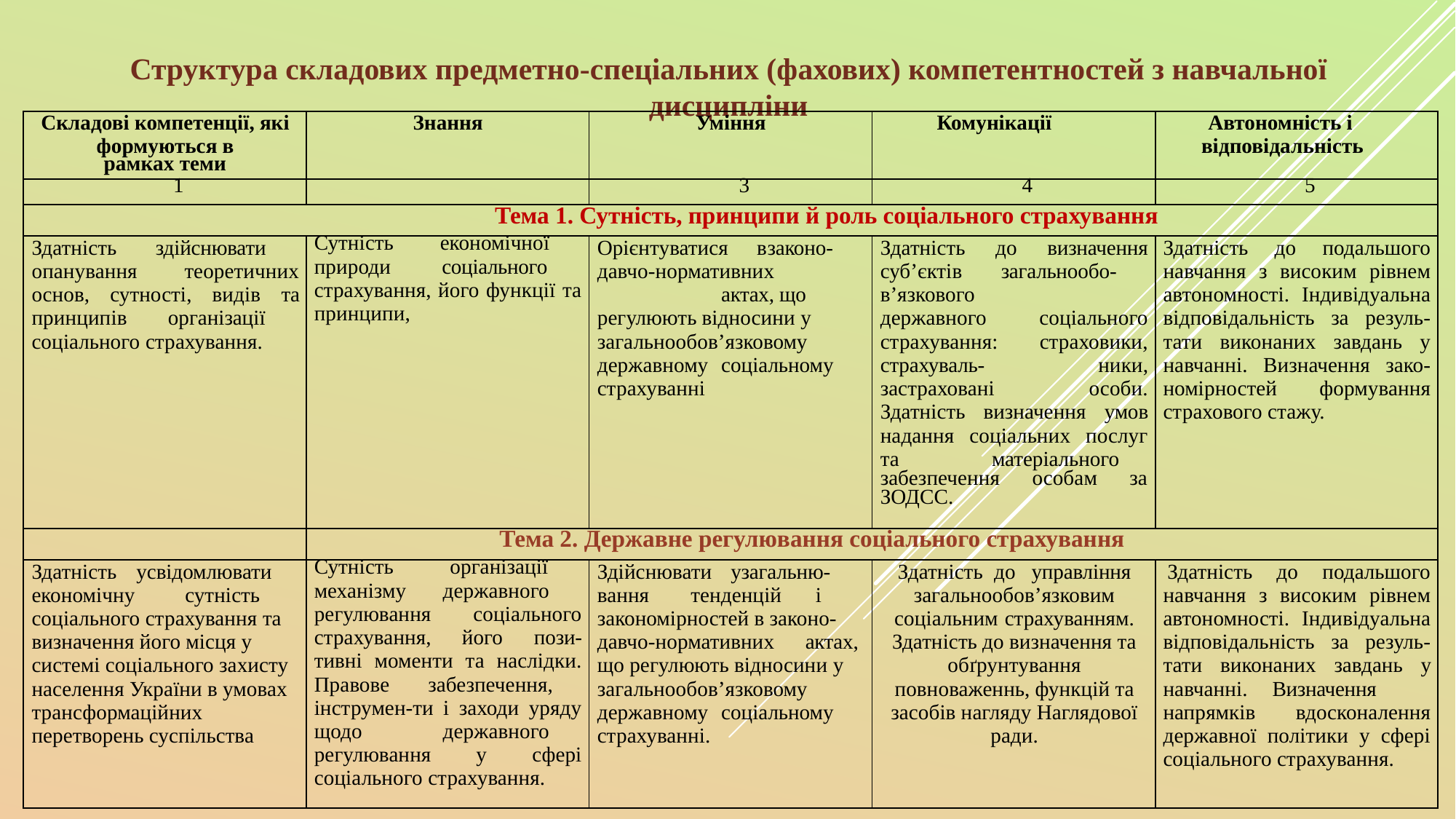

Структура складових предметно-спеціальних (фахових) компетентностей з навчальної дисципліни
| Складові компетенції, які формуються в рамках теми | Знання | Уміння | Комунікації | Автономність і відповідальність |
| --- | --- | --- | --- | --- |
| 1 |  | 3 | 4 | 5 |
| Тема 1. Сутність, принципи й роль соціального страхування |  |  |  |  |
| Здатність здійснювати опанування теоретичних основ, сутності, видів та принципів організації соціального страхування. | Сутність економічної природи соціального страхування, його функції та принципи, | Орієнтуватися в законо- давчо-нормативних актах, що регулюють відносини у загальнообов’язковому державному соціальному страхуванні | Здатність до визначення суб’єктів загальнообо- в’язкового державного соціального страхування: страховики, страхуваль- ники, застраховані особи. Здатність визначення умов надання соціальних послуг та матеріального забезпечення особам за ЗОДСС. | Здатність до подальшого навчання з високим рівнем автономності. Індивідуальна відповідальність за резуль- тати виконаних завдань у навчанні. Визначення зако- номірностей формування страхового стажу. |
|  | Тема 2. Державне регулювання соціального страхування |  |  |  |
| Здатність усвідомлювати економічну сутність соціального страхування та визначення його місця у системі соціального захисту населення України в умовах трансформаційних перетворень суспільства | Сутність організації механізму державного регулювання соціального страхування, його пози- тивні моменти та наслідки. Правове забезпечення, інструмен-ти і заходи уряду щодо державного регулювання у сфері соціального страхування. | Здійснювати узагальню- вання тенденцій і закономірностей в законо- давчо-нормативних актах, що регулюють відносини у загальнообов’язковому державному соціальному страхуванні. | Здатність до управління загальнообов’язковим соціальним страхуванням. Здатність до визначення та обґрунтування повноваженнь, функцій та засобів нагляду Наглядової ради. | Здатність до подальшого навчання з високим рівнем автономності. Індивідуальна відповідальність за резуль- тати виконаних завдань у навчанні. Визначення напрямків вдосконалення державної політики у сфері соціального страхування. |